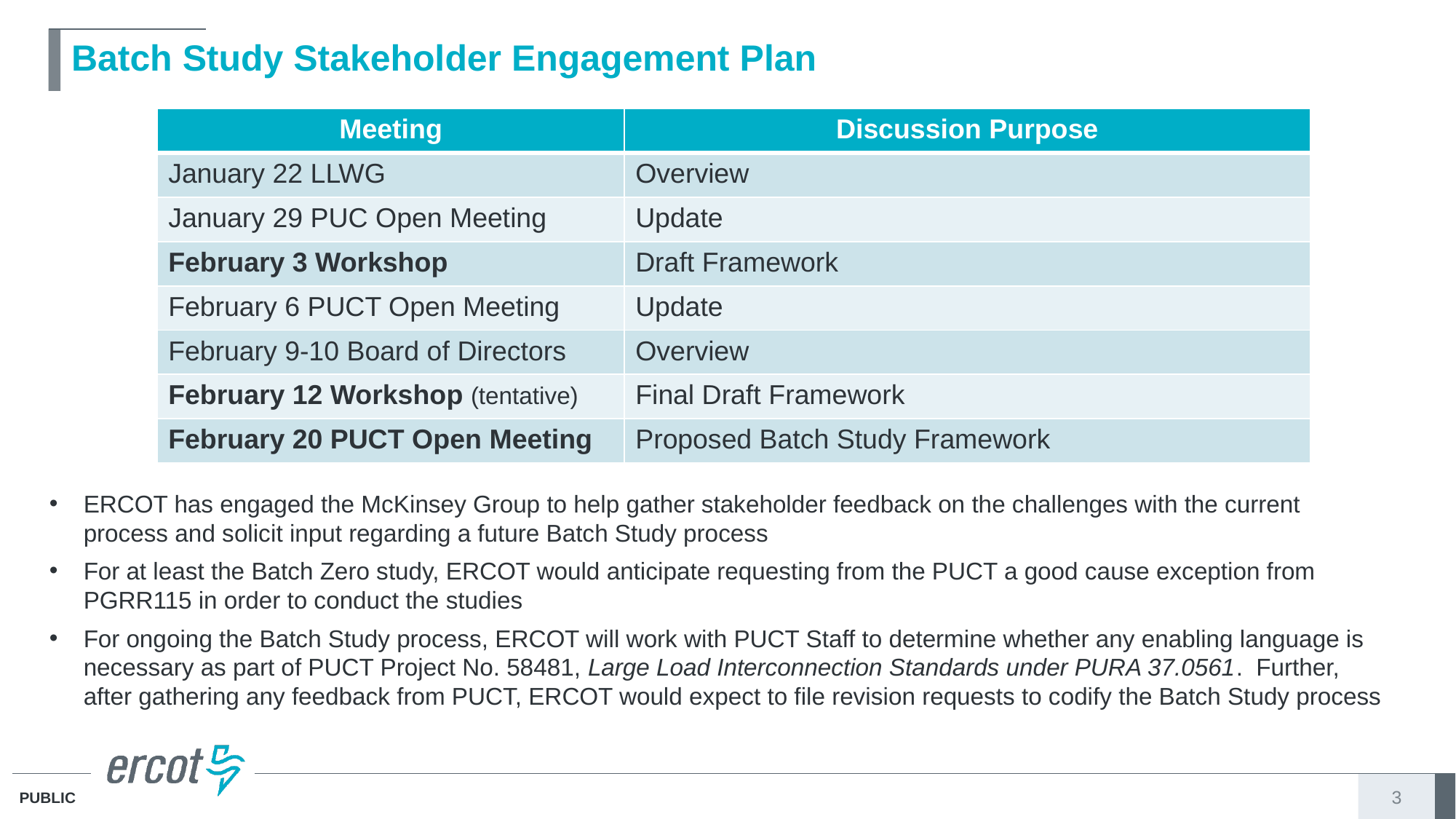

# Batch Study Stakeholder Engagement Plan
| Meeting | Discussion Purpose |
| --- | --- |
| January 22 LLWG | Overview |
| January 29 PUC Open Meeting | Update |
| February 3 Workshop | Draft Framework |
| February 6 PUCT Open Meeting | Update |
| February 9-10 Board of Directors | Overview |
| February 12 Workshop (tentative) | Final Draft Framework |
| February 20 PUCT Open Meeting | Proposed Batch Study Framework |
ERCOT has engaged the McKinsey Group to help gather stakeholder feedback on the challenges with the current process and solicit input regarding a future Batch Study process
For at least the Batch Zero study, ERCOT would anticipate requesting from the PUCT a good cause exception from PGRR115 in order to conduct the studies
For ongoing the Batch Study process, ERCOT will work with PUCT Staff to determine whether any enabling language is necessary as part of PUCT Project No. 58481, Large Load Interconnection Standards under PURA 37.0561.  Further, after gathering any feedback from PUCT, ERCOT would expect to file revision requests to codify the Batch Study process
3